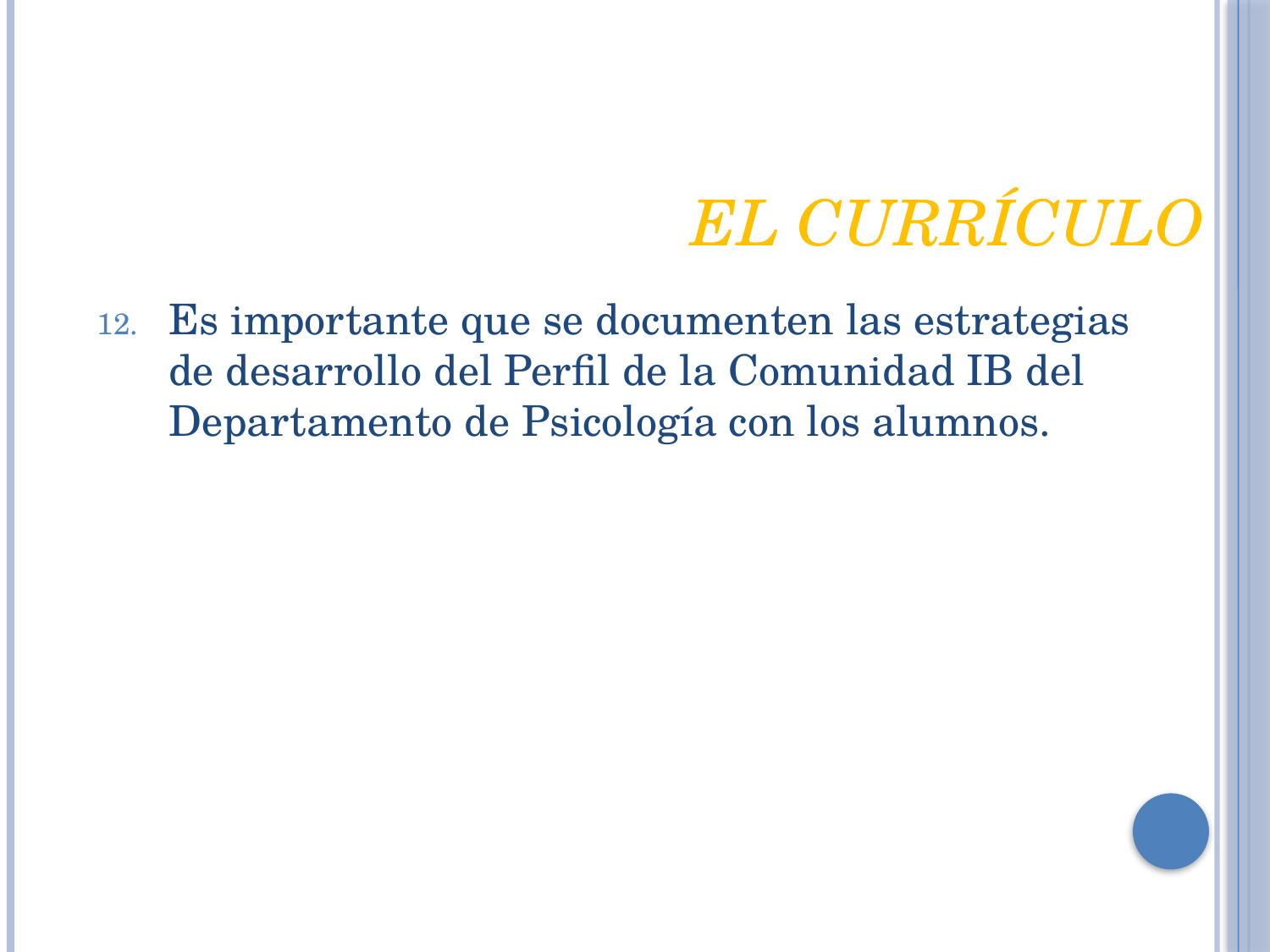

# El Currículo
Es importante que se documenten las estrategias de desarrollo del Perfil de la Comunidad IB del Departamento de Psicología con los alumnos.